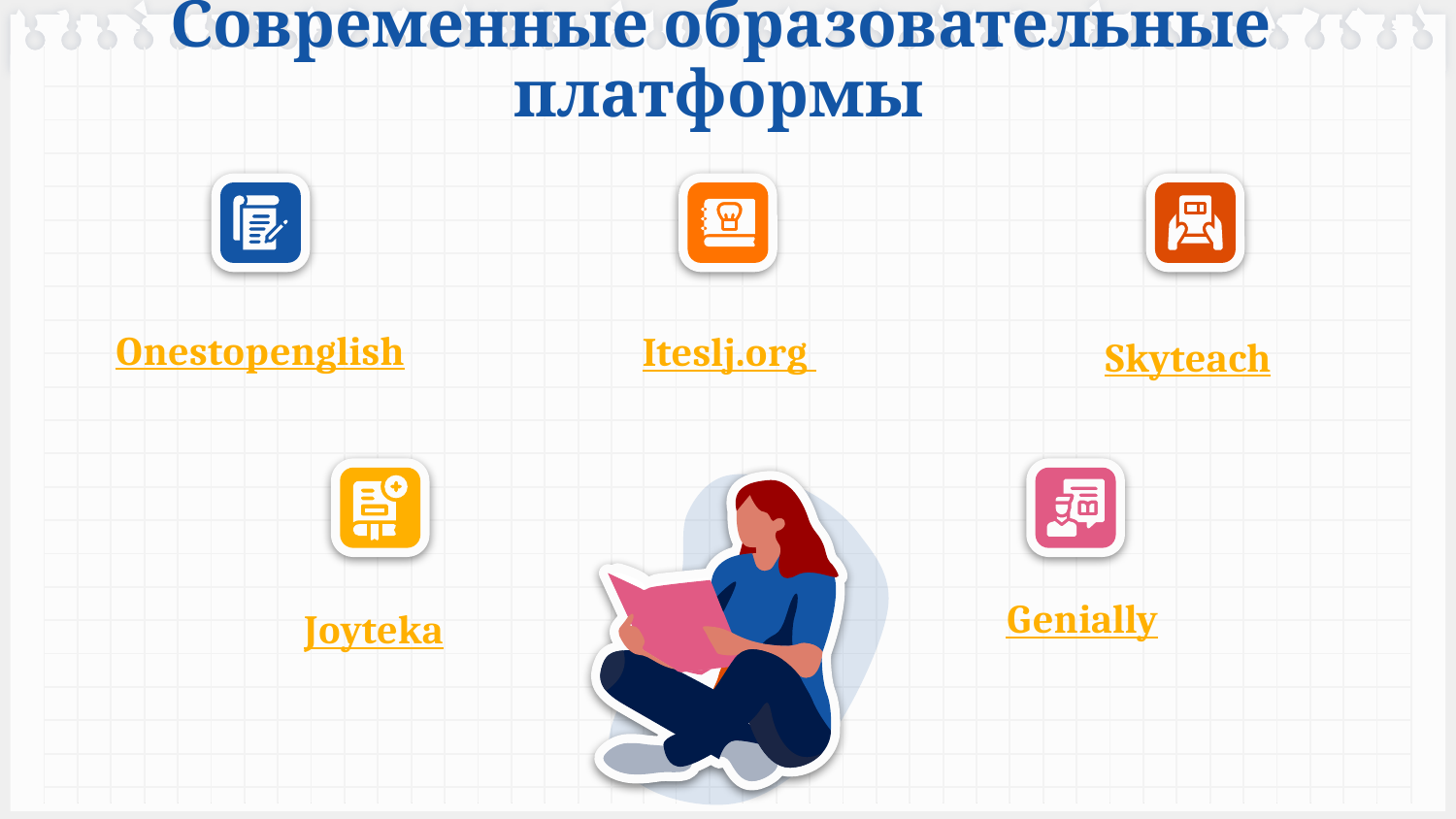

# Современные образовательные платформы

 Onestopenglish
Iteslj.org
Skyteach

Genially

Joyteka